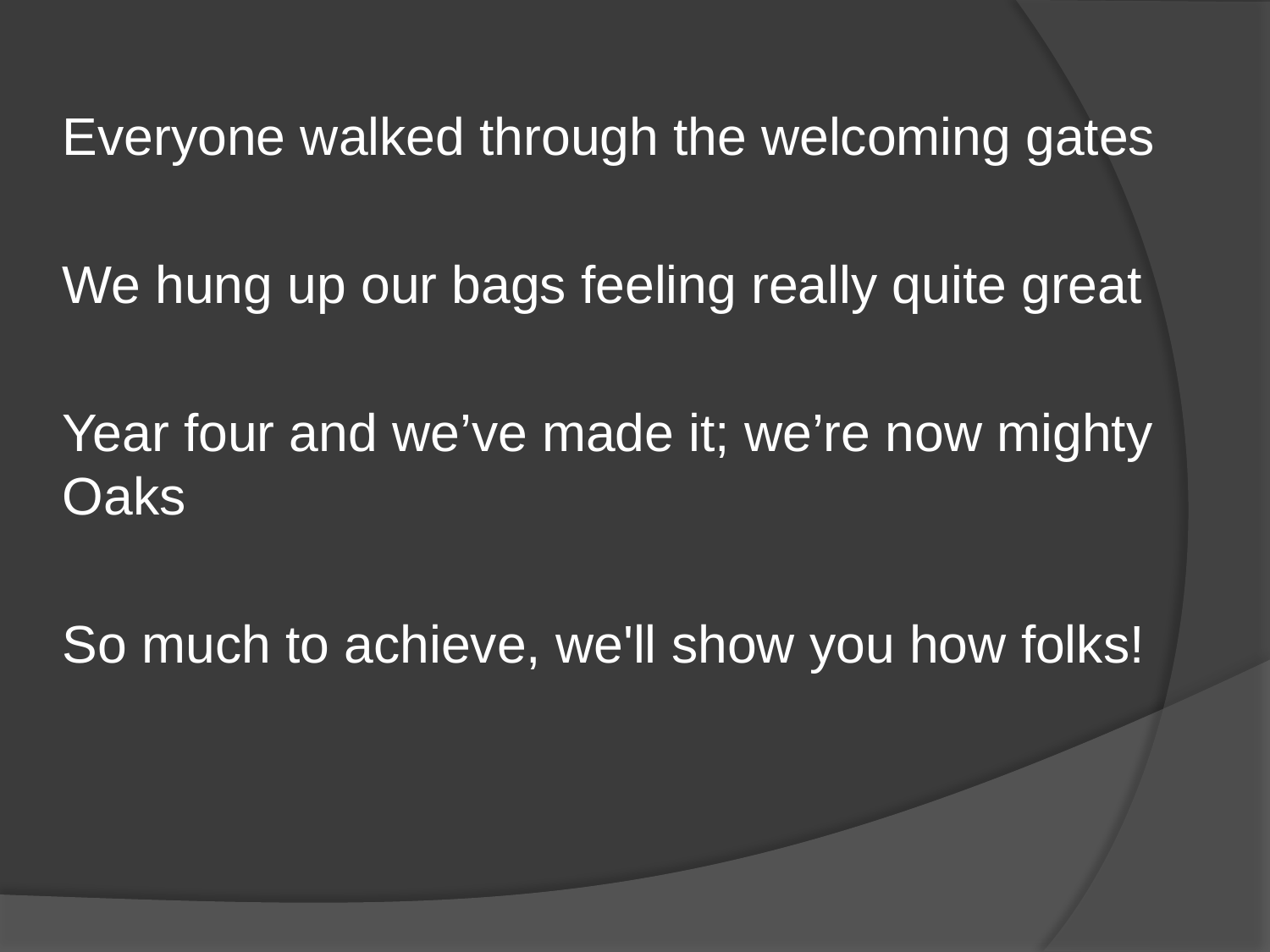

Everyone walked through the welcoming gates

We hung up our bags feeling really quite great

Year four and we’ve made it; we’re now mighty Oaks

So much to achieve, we'll show you how folks!